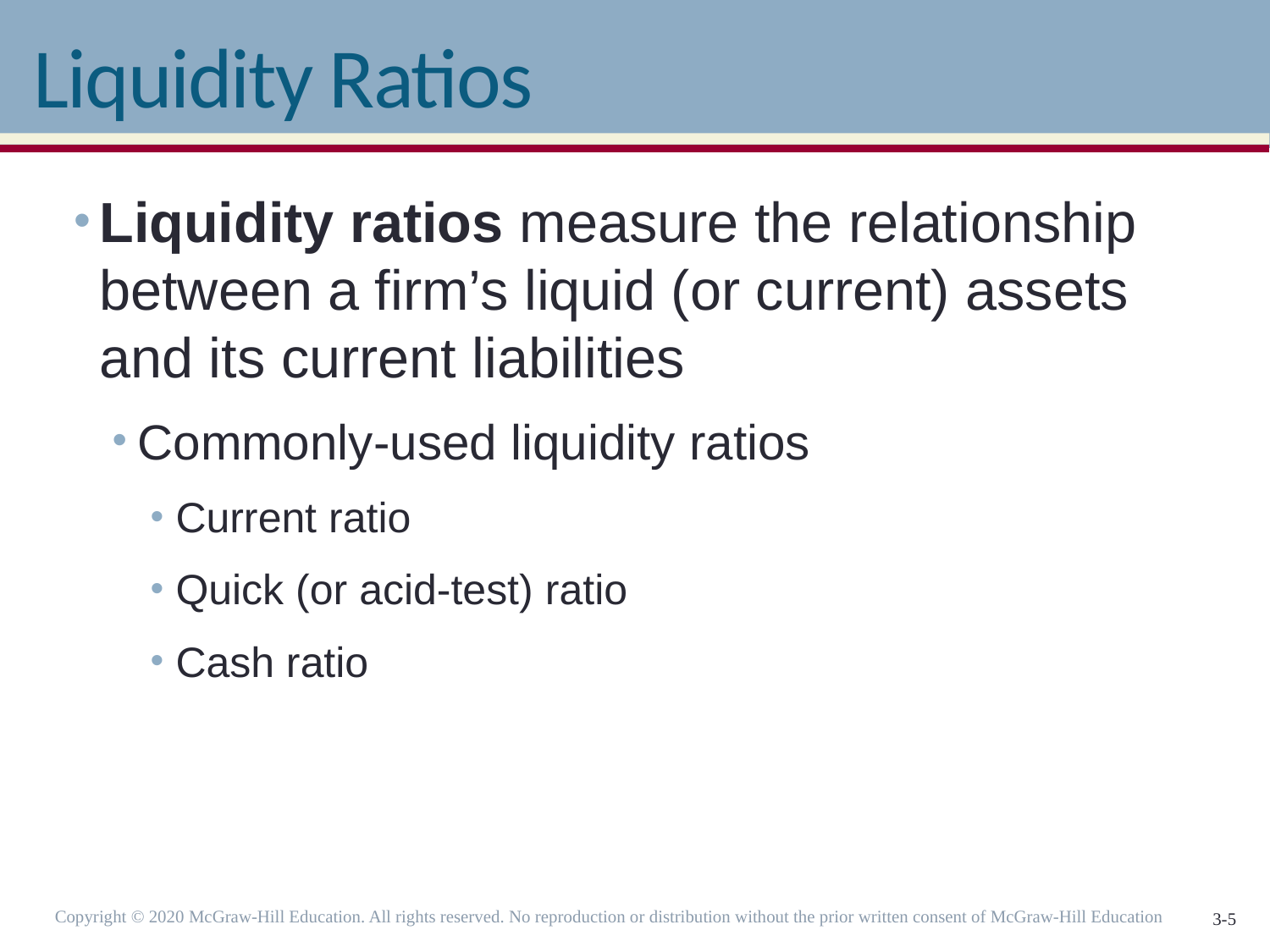

# Liquidity Ratios
Liquidity ratios measure the relationship between a firm’s liquid (or current) assets and its current liabilities
Commonly-used liquidity ratios
Current ratio
Quick (or acid-test) ratio
Cash ratio
Copyright © 2020 McGraw-Hill Education. All rights reserved. No reproduction or distribution without the prior written consent of McGraw-Hill Education